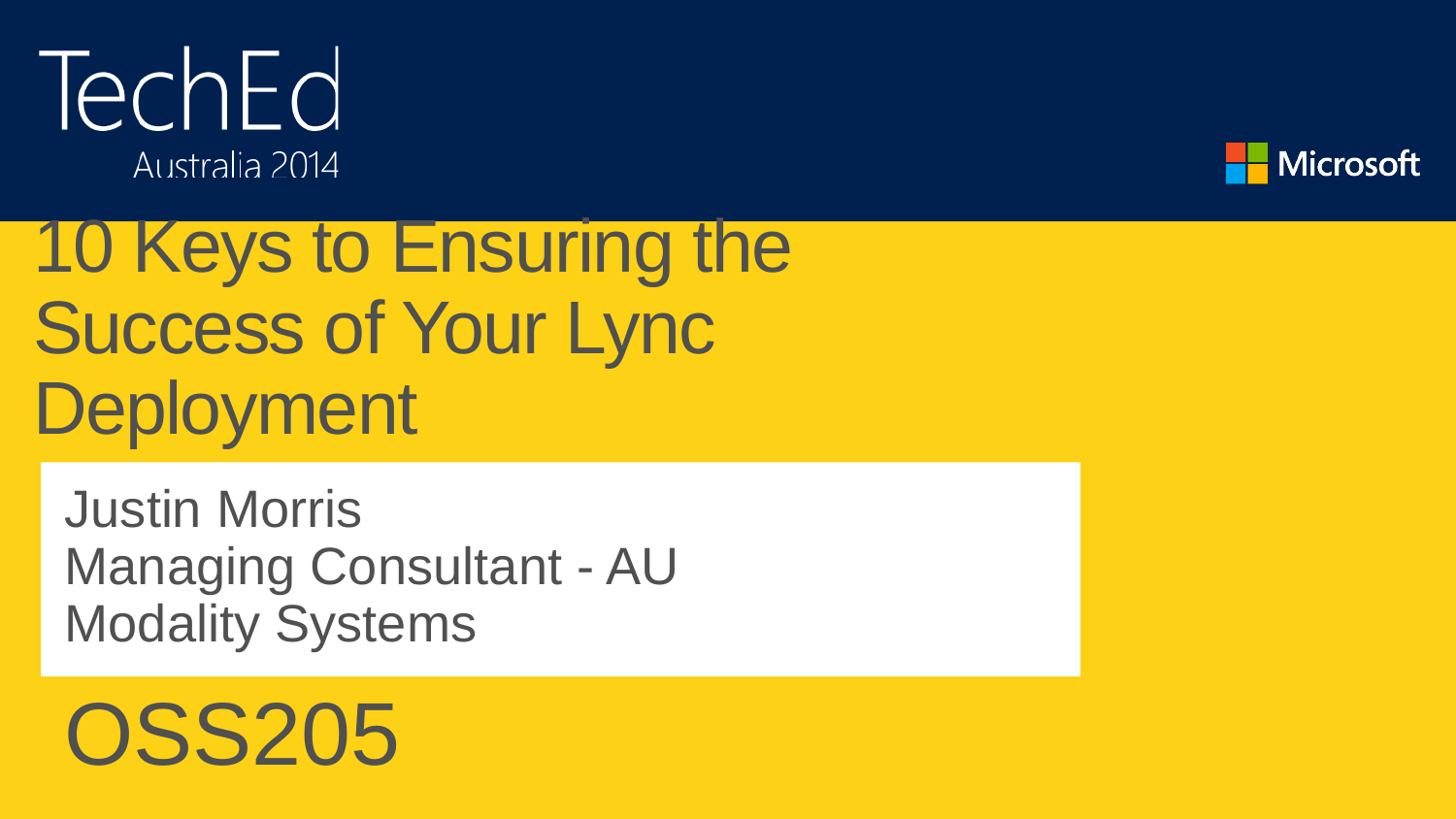

# 10 Keys to Ensuring the Success of Your Lync Deployment
Justin Morris
Managing Consultant - AU
Modality Systems
OSS205